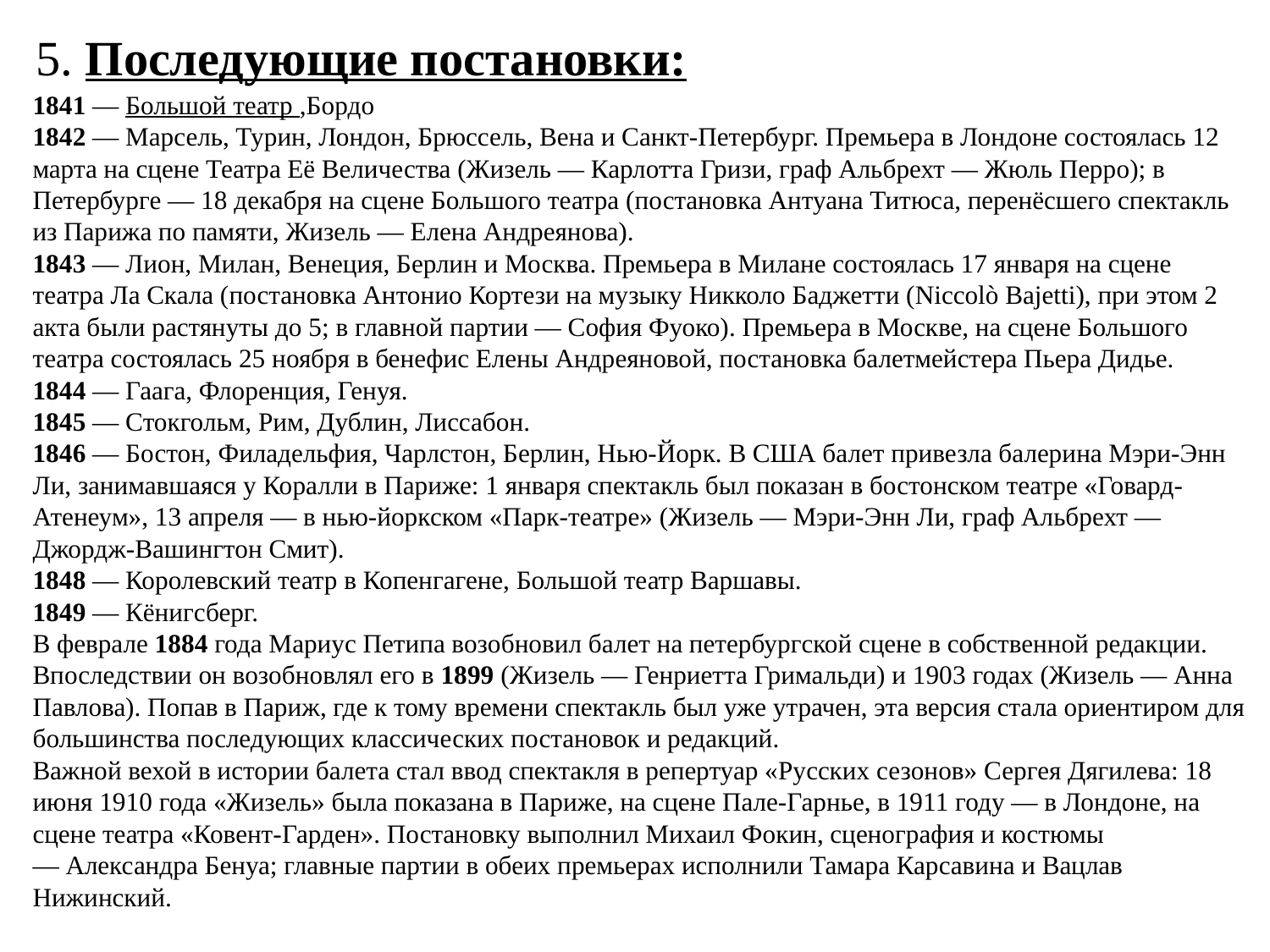

5. Последующие постановки:
# 1841 — Большой театр ,Бордо
1842 — Марсель, Турин, Лондон, Брюссель, Вена и Санкт-Петербург. Премьера в Лондоне состоялась 12 марта на сцене Театра Её Величества (Жизель — Карлотта Гризи, граф Альбрехт — Жюль Перро); в Петербурге — 18 декабря на сцене Большого театра (постановка Антуана Титюса, перенёсшего спектакль из Парижа по памяти, Жизель — Елена Андреянова).
1843 — Лион, Милан, Венеция, Берлин и Москва. Премьера в Милане состоялась 17 января на сцене театра Ла Скала (постановка Антонио Кортези на музыку Никколо Баджетти (Niccolò Bajetti), при этом 2 акта были растянуты до 5; в главной партии — София Фуоко). Премьера в Москве, на сцене Большого театра состоялась 25 ноября в бенефис Елены Андреяновой, постановка балетмейстера Пьера Дидье.
1844 — Гаага, Флоренция, Генуя.
1845 — Стокгольм, Рим, Дублин, Лиссабон.
1846 — Бостон, Филадельфия, Чарлстон, Берлин, Нью-Йорк. В США балет привезла балерина Мэри-Энн Ли, занимавшаяся у Коралли в Париже: 1 января спектакль был показан в бостонском театре «Говард-Атенеум», 13 апреля — в нью-йоркском «Парк-театре» (Жизель — Мэри-Энн Ли, граф Альбрехт — Джордж-Вашингтон Смит).
1848 — Королевский театр в Копенгагене, Большой театр Варшавы.
1849 — Кёнигсберг.
В феврале 1884 года Мариус Петипа возобновил балет на петербургской сцене в собственной редакции. Впоследствии он возобновлял его в 1899 (Жизель — Генриетта Гримальди) и 1903 годах (Жизель — Анна Павлова). Попав в Париж, где к тому времени спектакль был уже утрачен, эта версия стала ориентиром для большинства последующих классических постановок и редакций.
Важной вехой в истории балета стал ввод спектакля в репертуар «Русских сезонов» Сергея Дягилева: 18 июня 1910 года «Жизель» была показана в Париже, на сцене Пале-Гарнье, в 1911 году — в Лондоне, на сцене театра «Ковент-Гарден». Постановку выполнил Михаил Фокин, сценография и костюмы — Александра Бенуа; главные партии в обеих премьерах исполнили Тамара Карсавина и Вацлав Нижинский.